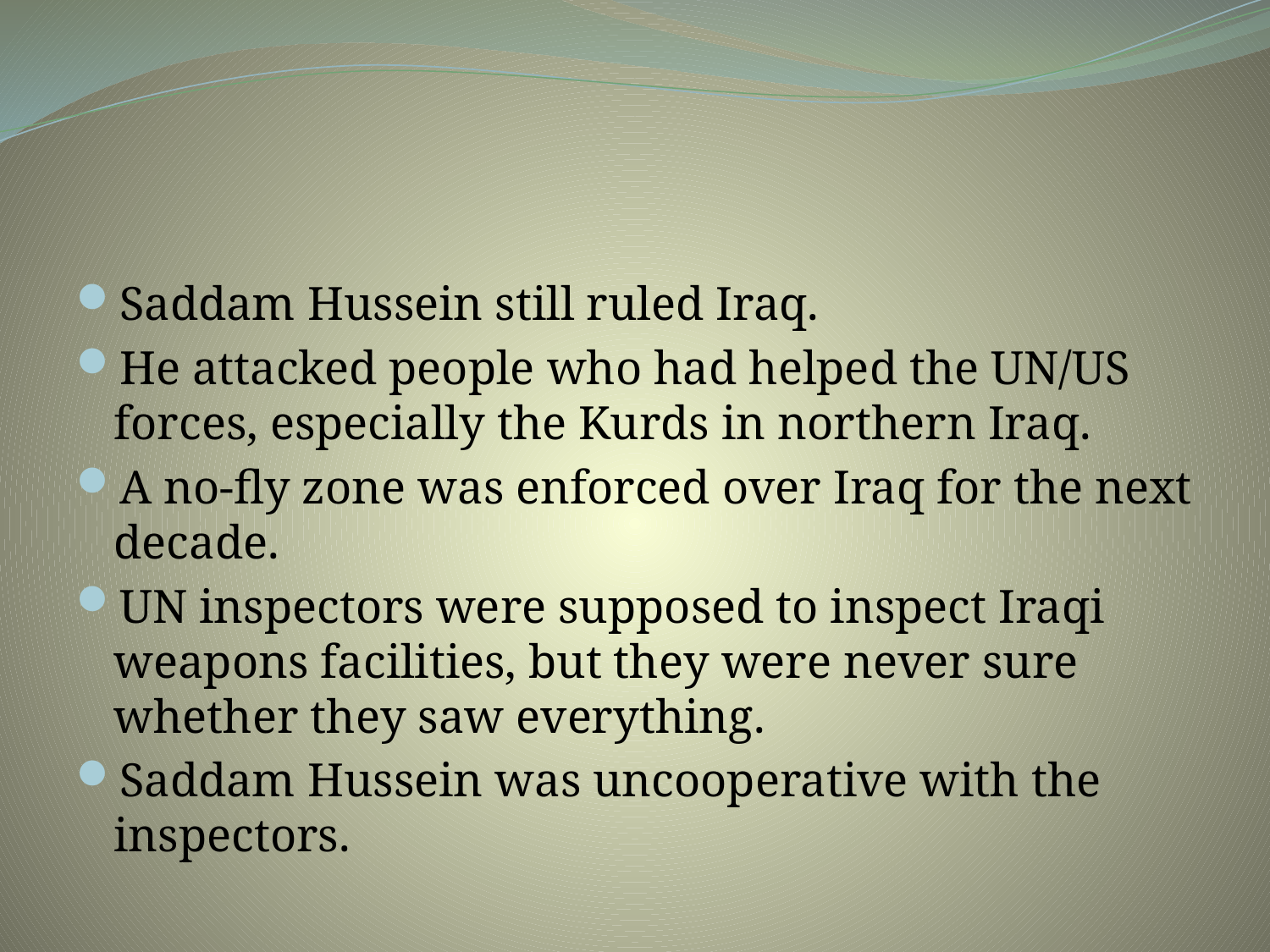

#
Saddam Hussein still ruled Iraq.
He attacked people who had helped the UN/US forces, especially the Kurds in northern Iraq.
A no-fly zone was enforced over Iraq for the next decade.
UN inspectors were supposed to inspect Iraqi weapons facilities, but they were never sure whether they saw everything.
Saddam Hussein was uncooperative with the inspectors.